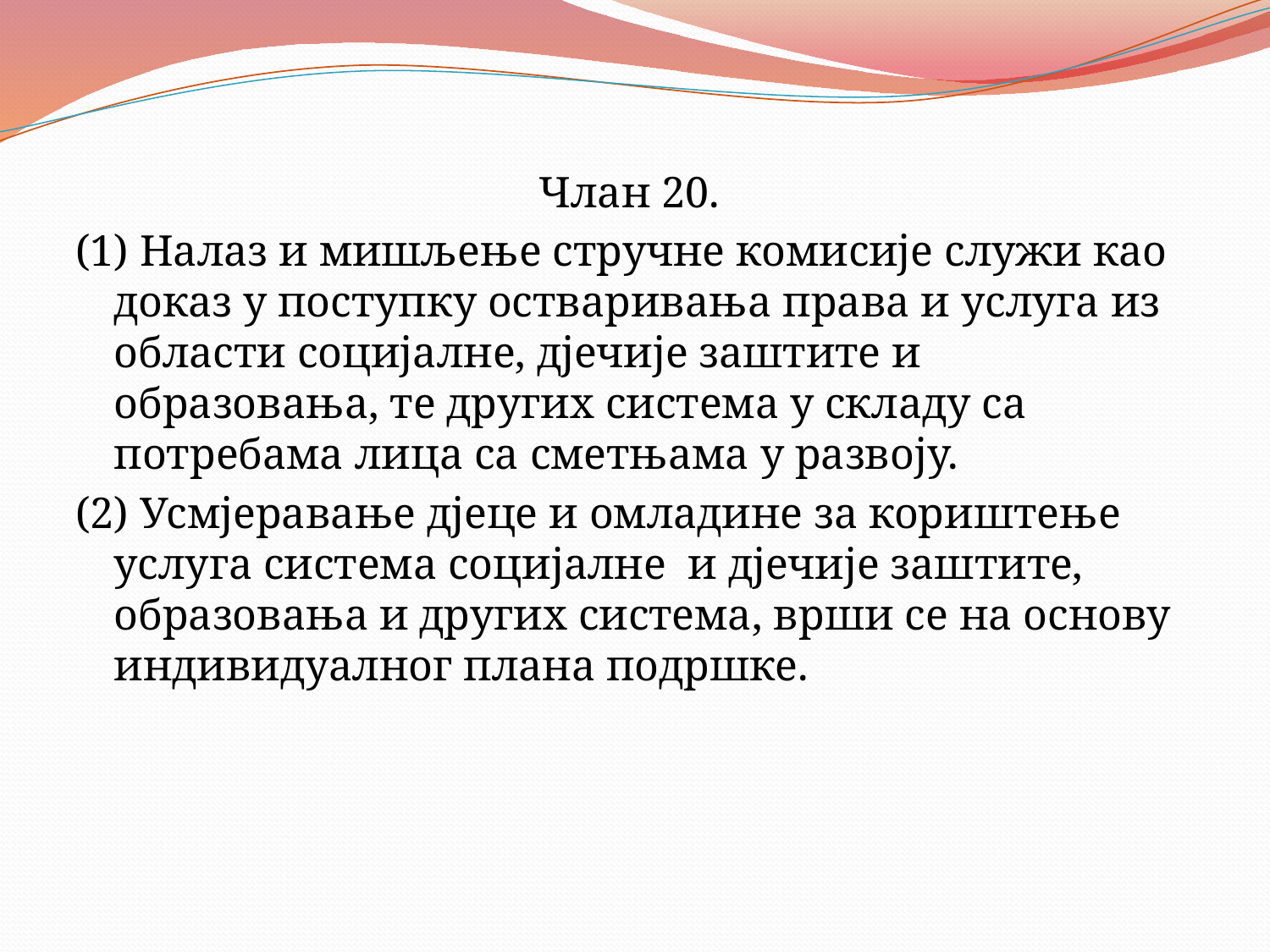

Члан 20.
(1) Налаз и мишљење стручне комисије служи као доказ у поступку остваривања права и услуга из области социјалне, дјечије заштите и образовања, те других система у складу са потребама лица са сметњама у развоју.
(2) Усмјеравање дјеце и омладине за кориштење услуга система социјалне  и дјечије заштите, образовања и других система, врши се на основу индивидуалног плана подршке.